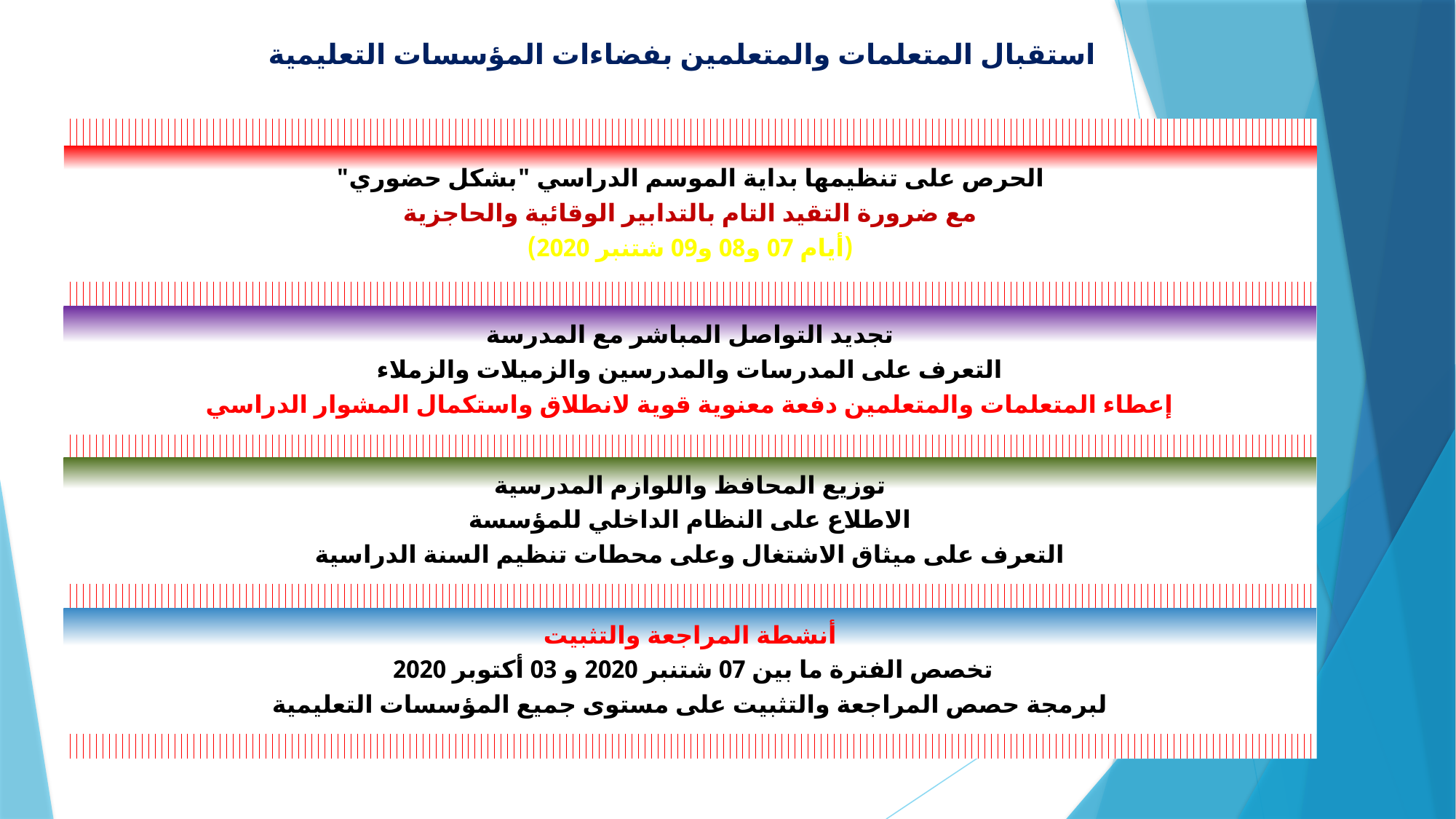

# استقبال المتعلمات والمتعلمين بفضاءات المؤسسات التعليمية
الحرص على تنظيمها بداية الموسم الدراسي "بشكل حضوري"
مع ضرورة التقيد التام بالتدابير الوقائية والحاجزية
(أيام 07 و08 و09 شتنبر 2020)
تجديد التواصل المباشر مع المدرسة
التعرف على المدرسات والمدرسين والزميلات والزملاء
إعطاء المتعلمات والمتعلمين دفعة معنوية قوية لانطلاق واستكمال المشوار الدراسي
توزيع المحافظ واللوازم المدرسية
الاطلاع على النظام الداخلي للمؤسسة
التعرف على ميثاق الاشتغال وعلى محطات تنظيم السنة الدراسية
أنشطة المراجعة والتثبيت
تخصص الفترة ما بين 07 شتنبر 2020 و 03 أكتوبر 2020
لبرمجة حصص المراجعة والتثبيت على مستوى جميع المؤسسات التعليمية